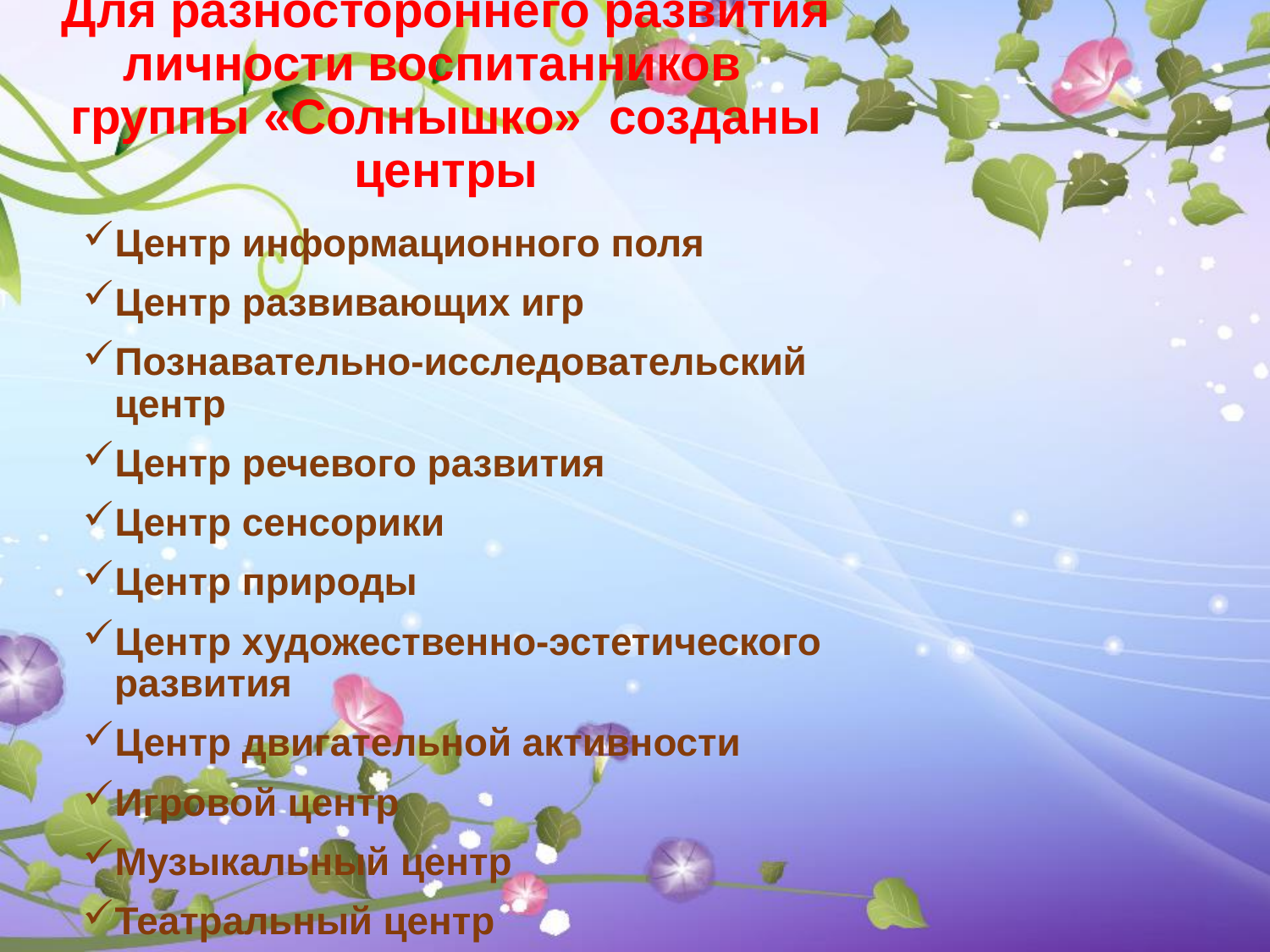

# Для разностороннего развития личности воспитанников   группы «Солнышко»  созданы центры
Центр информационного поля
Центр развивающих игр
Познавательно-исследовательский центр
Центр речевого развития
Центр сенсорики
Центр природы
Центр художественно-эстетического развития
Центр двигательной активности
Игровой центр
Музыкальный центр
Театральный центр